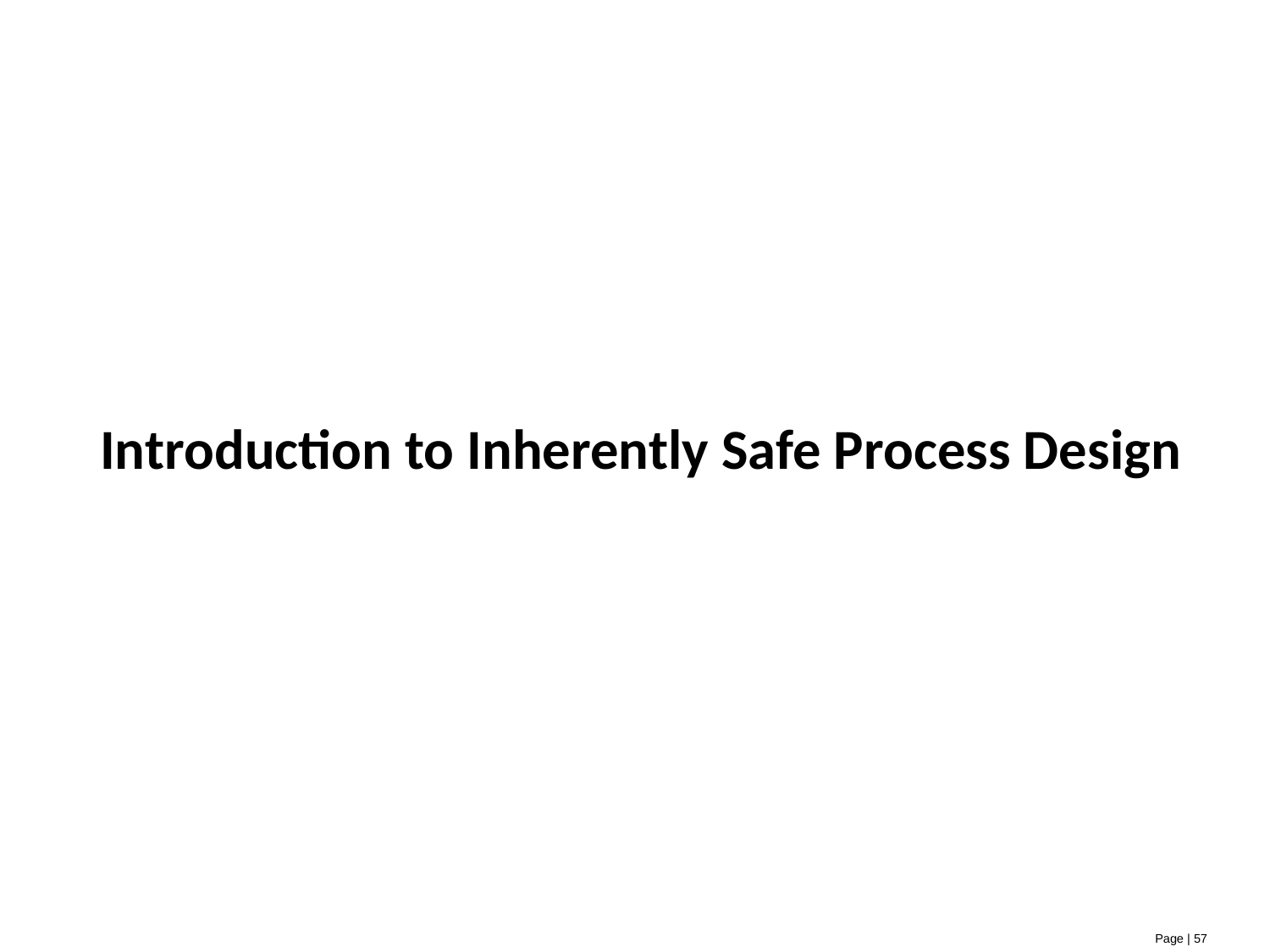

# Introduction to Inherently Safe Process Design